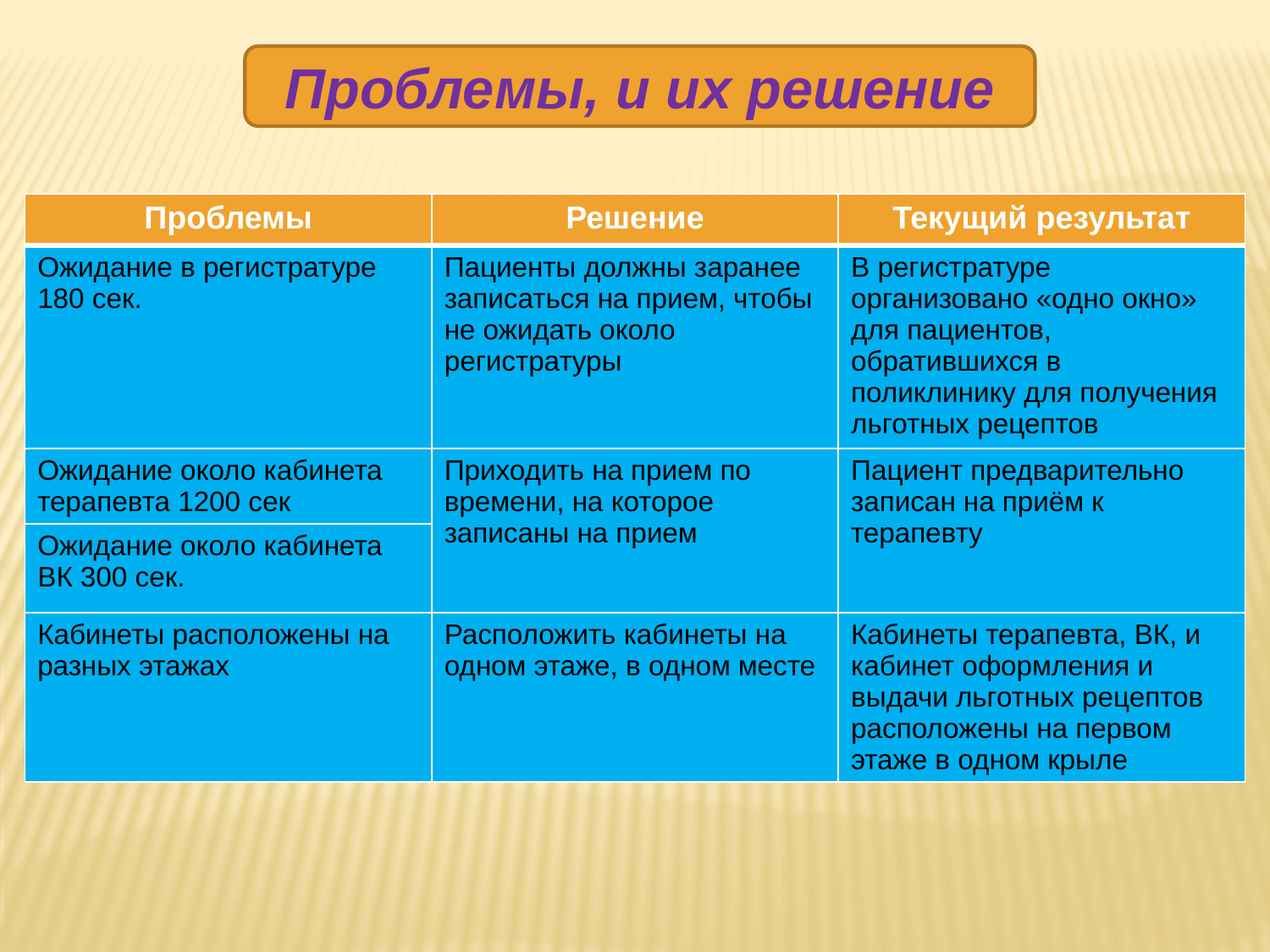

Проблемы, и их решение
| Проблемы | Решение | Текущий результат |
| --- | --- | --- |
| Ожидание в регистратуре 180 сек. | Пациенты должны заранее записаться на прием, чтобы не ожидать около регистратуры | В регистратуре организовано «одно окно» для пациентов, обратившихся в поликлинику для получения льготных рецептов |
| Ожидание около кабинета терапевта 1200 сек | Приходить на прием по времени, на которое записаны на прием | Пациент предварительно записан на приём к терапевту |
| Ожидание около кабинета ВК 300 сек. |  |  |
| Кабинеты расположены на разных этажах | Расположить кабинеты на одном этаже, в одном месте | Кабинеты терапевта, ВК, и кабинет оформления и выдачи льготных рецептов расположены на первом этаже в одном крыле |